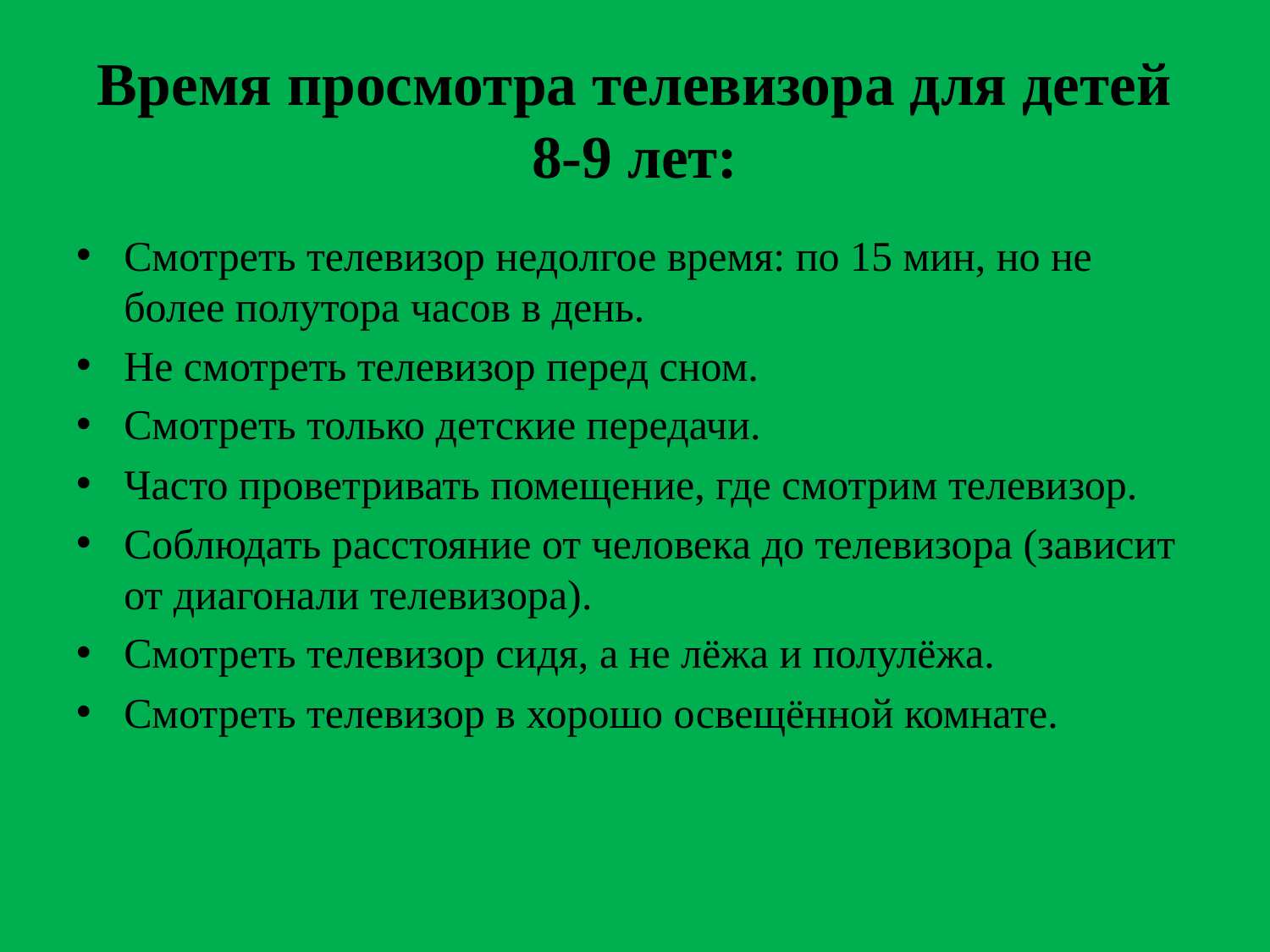

# Время просмотра телевизора для детей 8-9 лет:
Смотреть телевизор недолгое время: по 15 мин, но не более полутора часов в день.
Не смотреть телевизор перед сном.
Смотреть только детские передачи.
Часто проветривать помещение, где смотрим телевизор.
Соблюдать расстояние от человека до телевизора (зависит от диагонали телевизора).
Смотреть телевизор сидя, а не лёжа и полулёжа.
Смотреть телевизор в хорошо освещённой комнате.